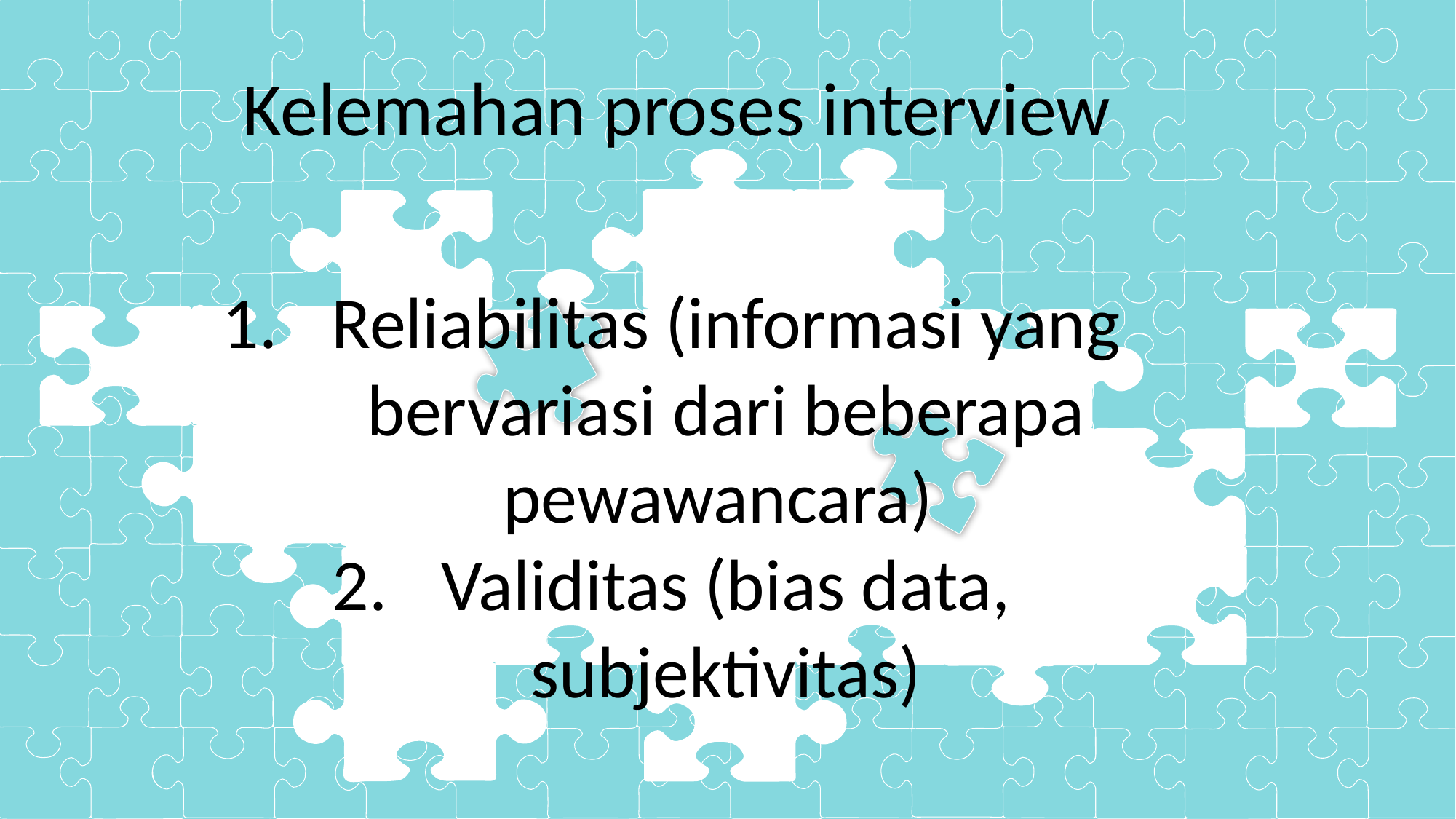

Kelemahan proses interview

Reliabilitas (informasi yang bervariasi dari beberapa pewawancara)
Validitas (bias data, subjektivitas)